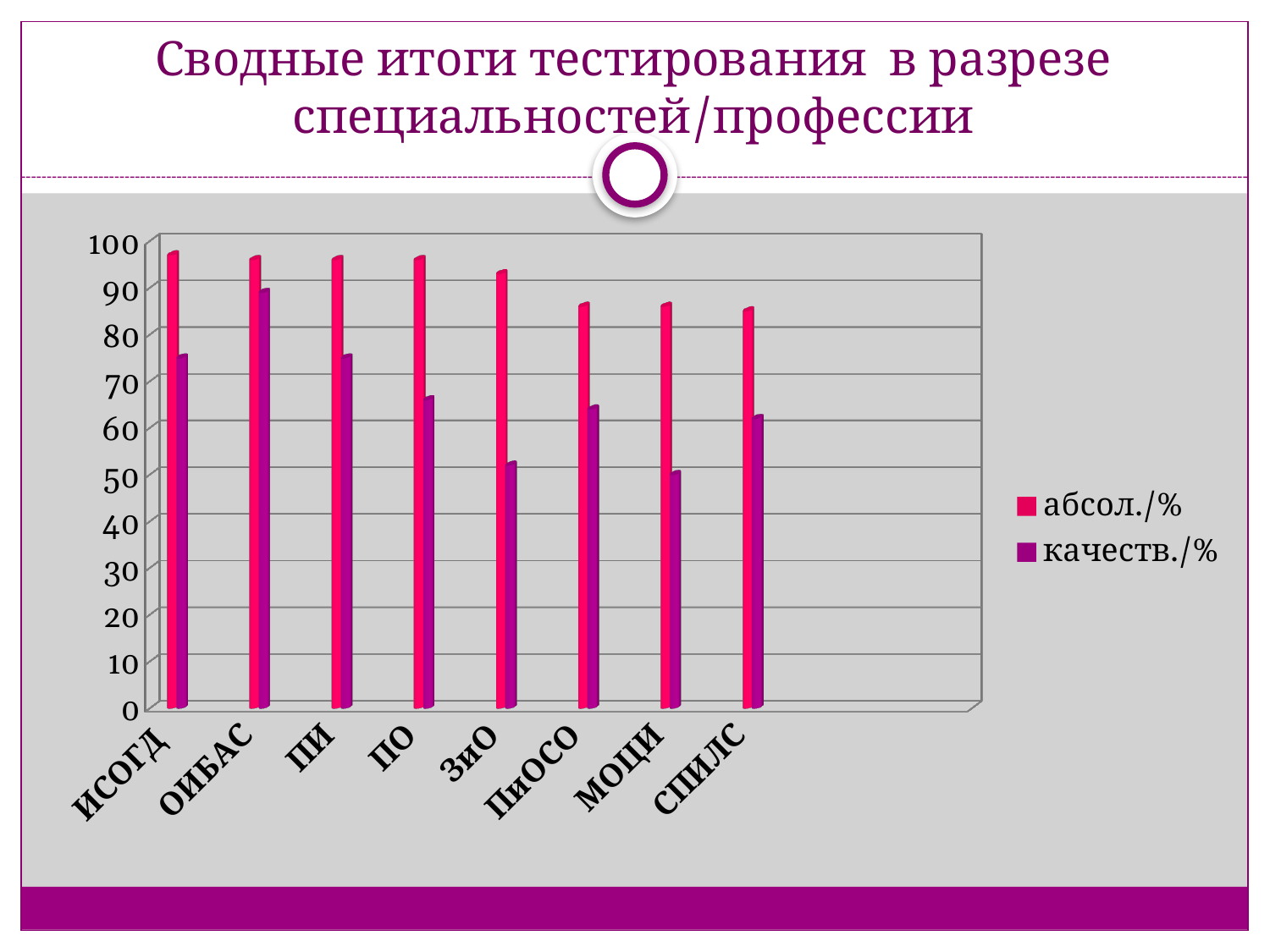

# Сводные итоги тестирования  в разрезе специальностей/профессии

[unsupported chart]